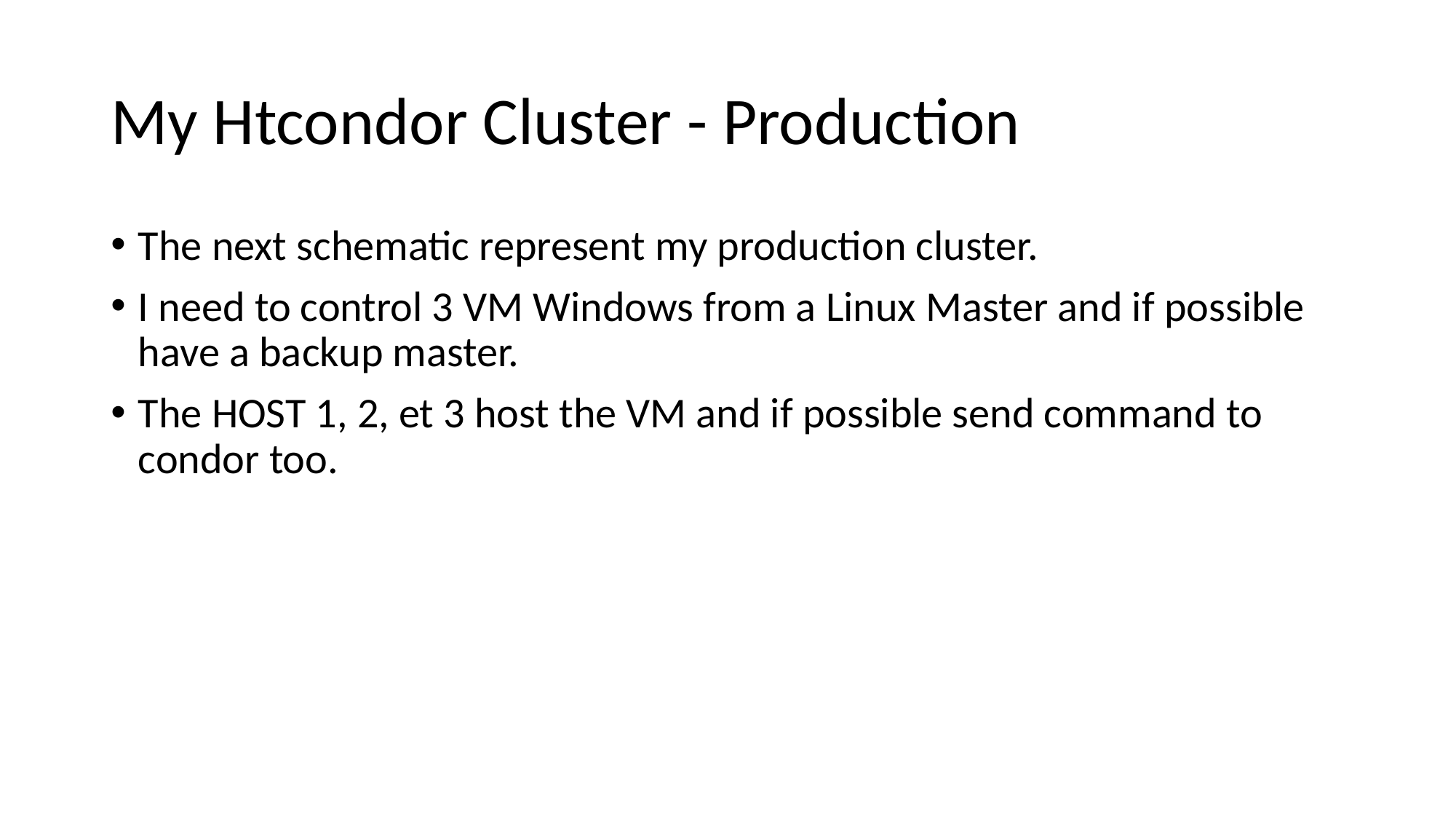

# My Htcondor Cluster - Production
The next schematic represent my production cluster.
I need to control 3 VM Windows from a Linux Master and if possible have a backup master.
The HOST 1, 2, et 3 host the VM and if possible send command to condor too.